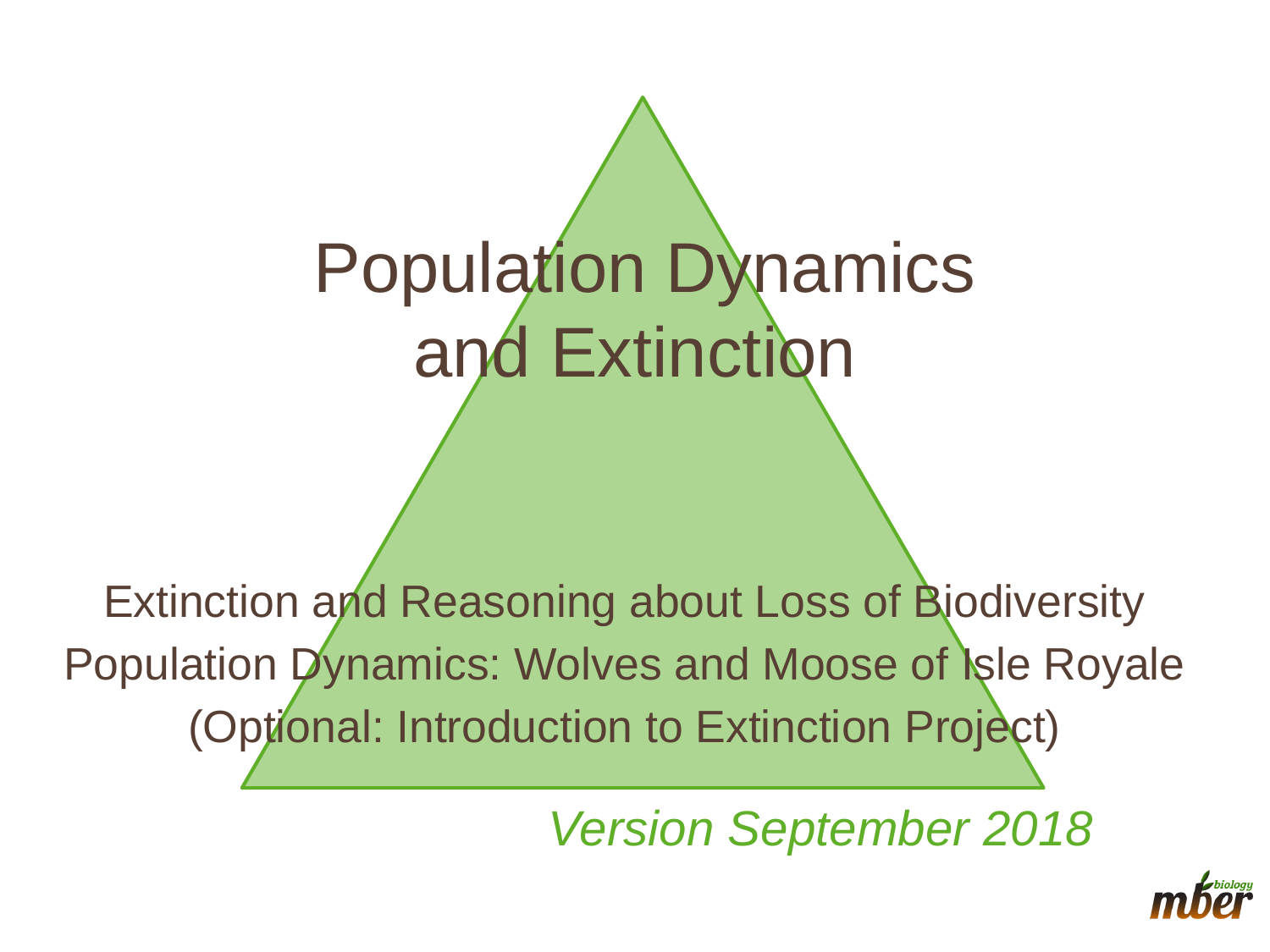

# Population Dynamics and Extinction
Extinction and Reasoning about Loss of Biodiversity
Population Dynamics: Wolves and Moose of Isle Royale
(Optional: Introduction to Extinction Project)
Version September 2018